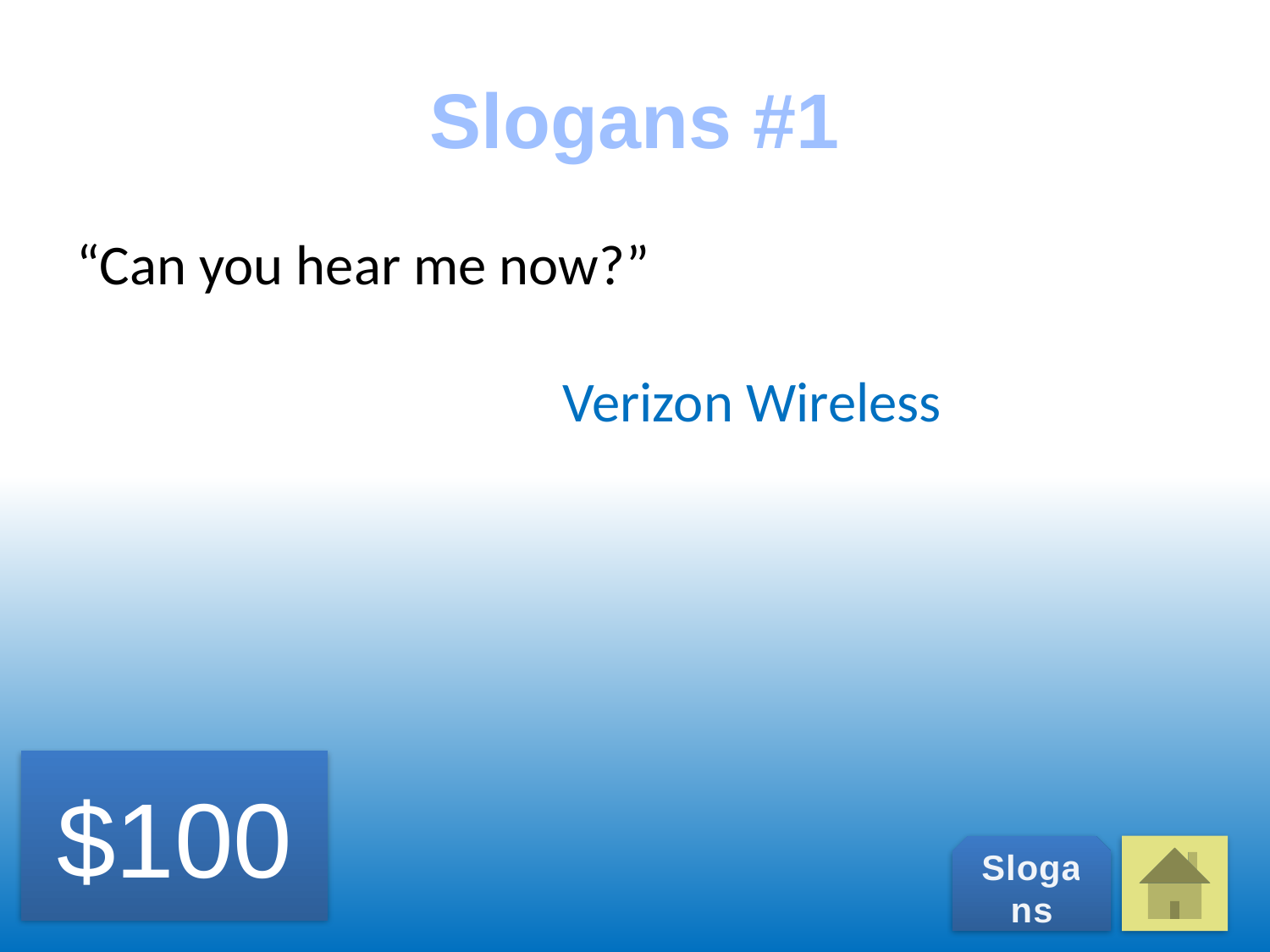

# Slogans #1
“Can you hear me now?”
Verizon Wireless
$100
Slogans